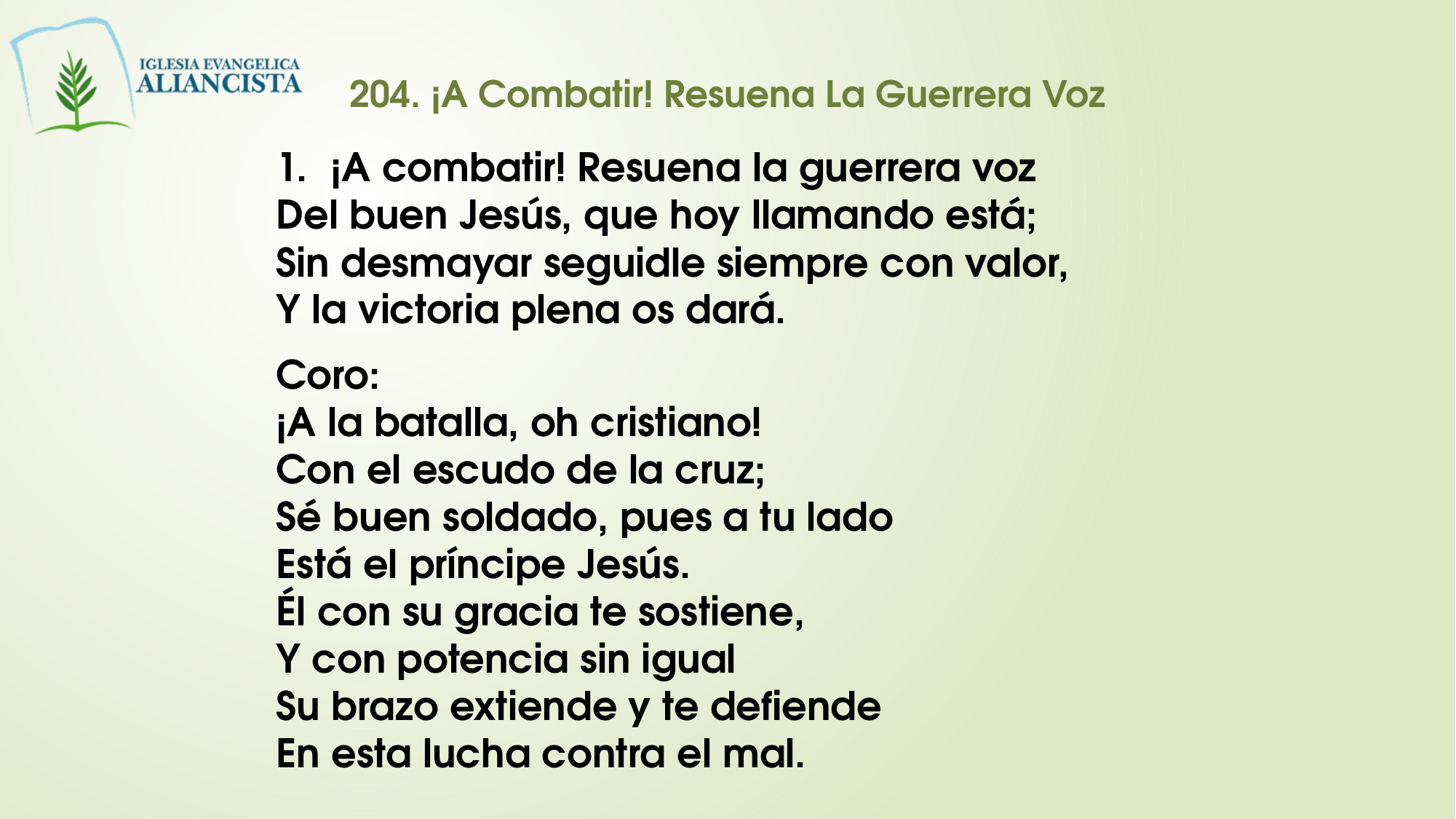

204. ¡A Combatir! Resuena La Guerrera Voz
¡A combatir! Resuena la guerrera voz
Del buen Jesús, que hoy llamando está;
Sin desmayar seguidle siempre con valor,
Y la victoria plena os dará.

Coro:
¡A la batalla, oh cristiano!
Con el escudo de la cruz;
Sé buen soldado, pues a tu lado
Está el príncipe Jesús.
Él con su gracia te sostiene,
Y con potencia sin igual
Su brazo extiende y te defiende
En esta lucha contra el mal.